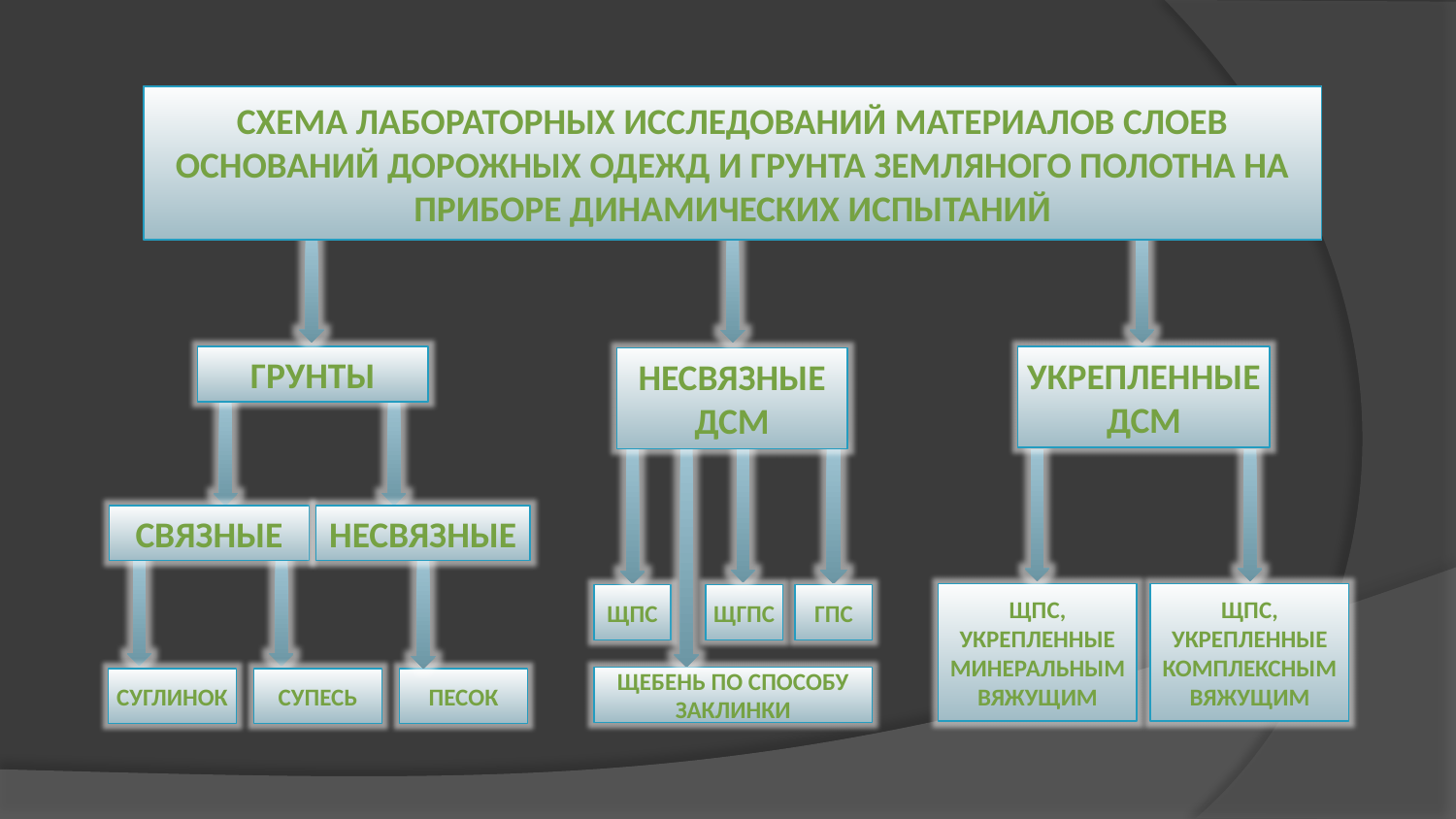

# Схема Лабораторных исследований материалов слоев оснований дорожных одежд и грунта земляного полотна на приборе динамических испытаний

грунты
Укрепленные дсм
Несвязные дсм

несвязные
связные

Щпс, укрепленные минеральным вяжущим
Щпс, укрепленные комплексным вяжущим
ЩПС
ЩгПС
гПС
Щебень по способу заклинки
суглинок
супесь
песок